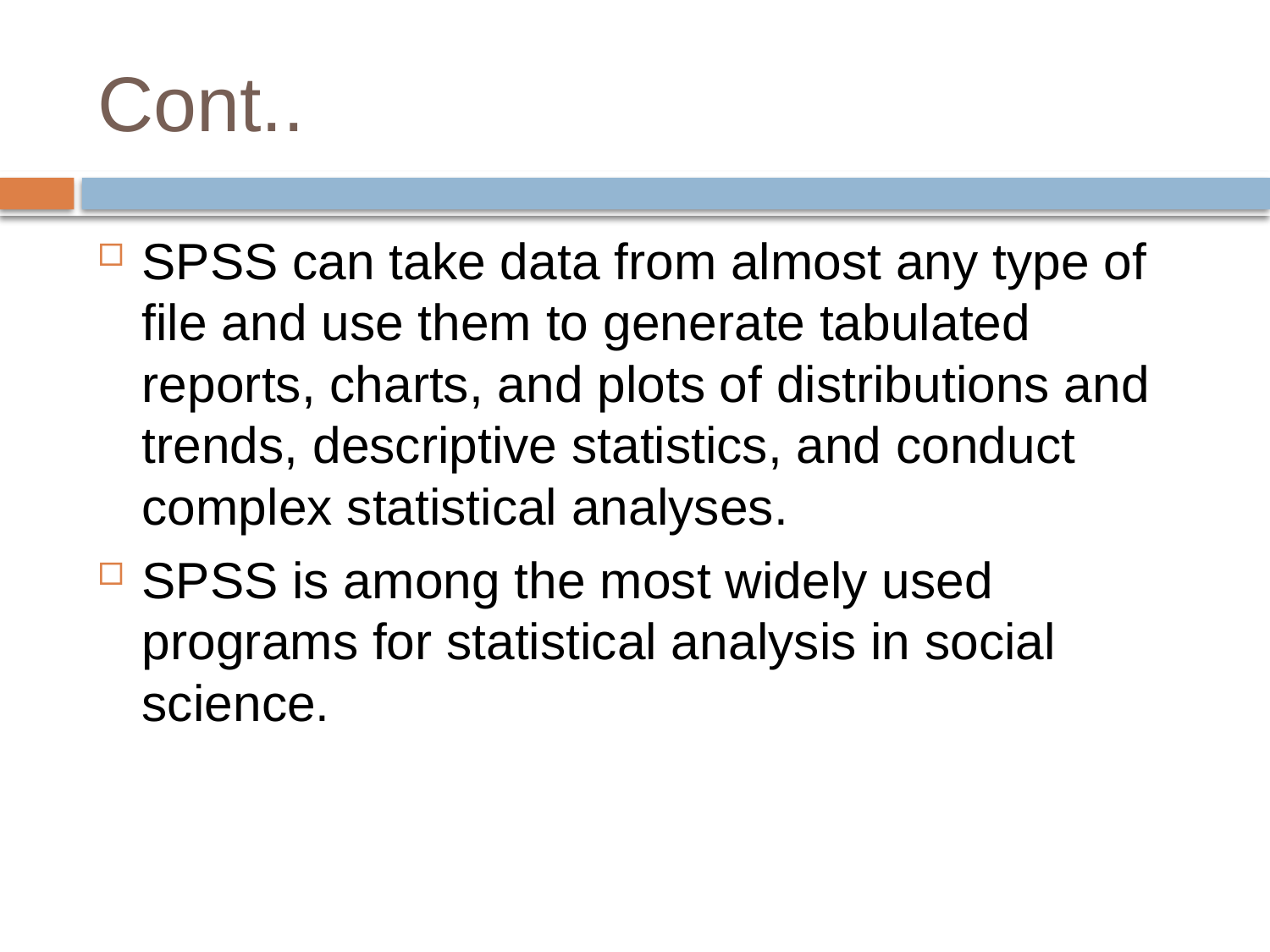

# Cont..
SPSS can take data from almost any type of file and use them to generate tabulated reports, charts, and plots of distributions and trends, descriptive statistics, and conduct complex statistical analyses.
SPSS is among the most widely used programs for statistical analysis in social science.